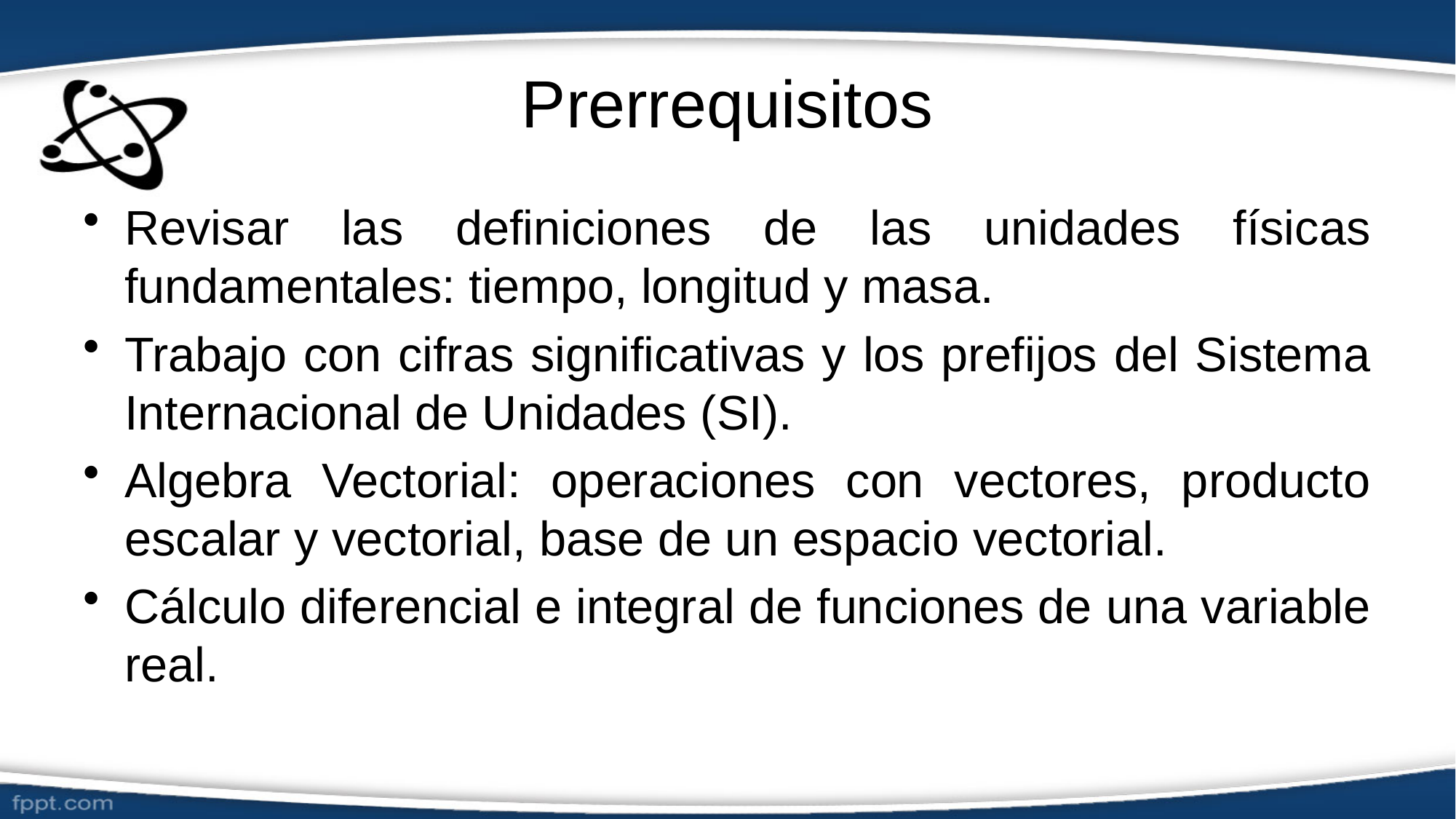

# Prerrequisitos
Revisar las definiciones de las unidades físicas fundamentales: tiempo, longitud y masa.
Trabajo con cifras significativas y los prefijos del Sistema Internacional de Unidades (SI).
Algebra Vectorial: operaciones con vectores, producto escalar y vectorial, base de un espacio vectorial.
Cálculo diferencial e integral de funciones de una variable real.